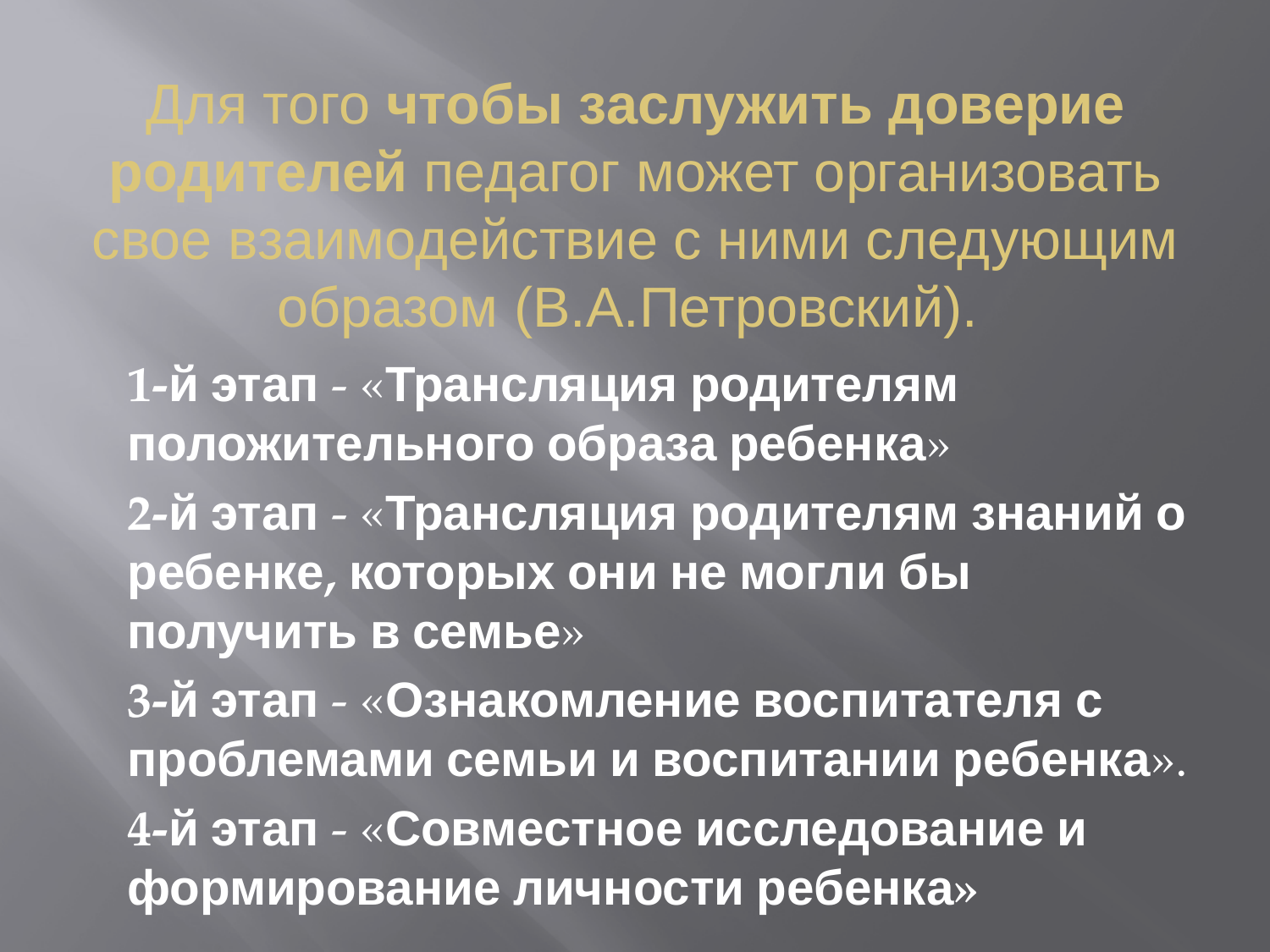

# Для того чтобы заслужить доверие родителей педагог может организовать свое взаимодействие с ними следующим образом (В.А.Петровский).
1-й этап - «Трансляция родителям положительного образа ребенка»
2-й этап - «Трансляция родителям знаний о ребенке, которых они не могли бы получить в семье»
3-й этап - «Ознакомление воспитателя с проблемами семьи и воспитании ребенка».
4-й этап - «Совместное исследование и формирование личности ребенка»